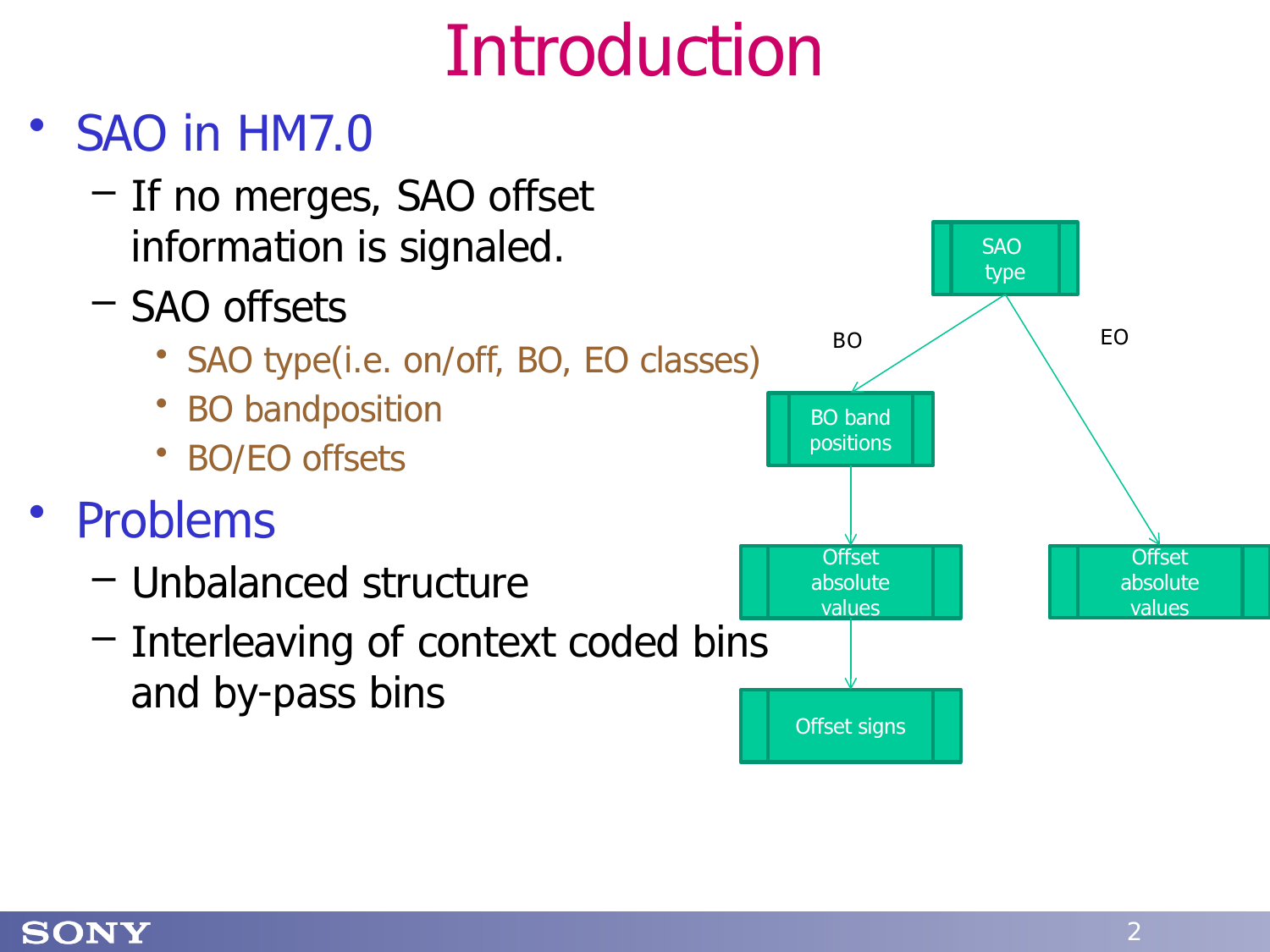

# Introduction
SAO in HM7.0
If no merges, SAO offset information is signaled.
SAO offsets
SAO type(i.e. on/off, BO, EO classes)
BO bandposition
BO/EO offsets
Problems
Unbalanced structure
Interleaving of context coded bins and by-pass bins

SAO  type
EO
BO
BO band positions
Offset absolute values
Offset absolute values
Offset signs
2